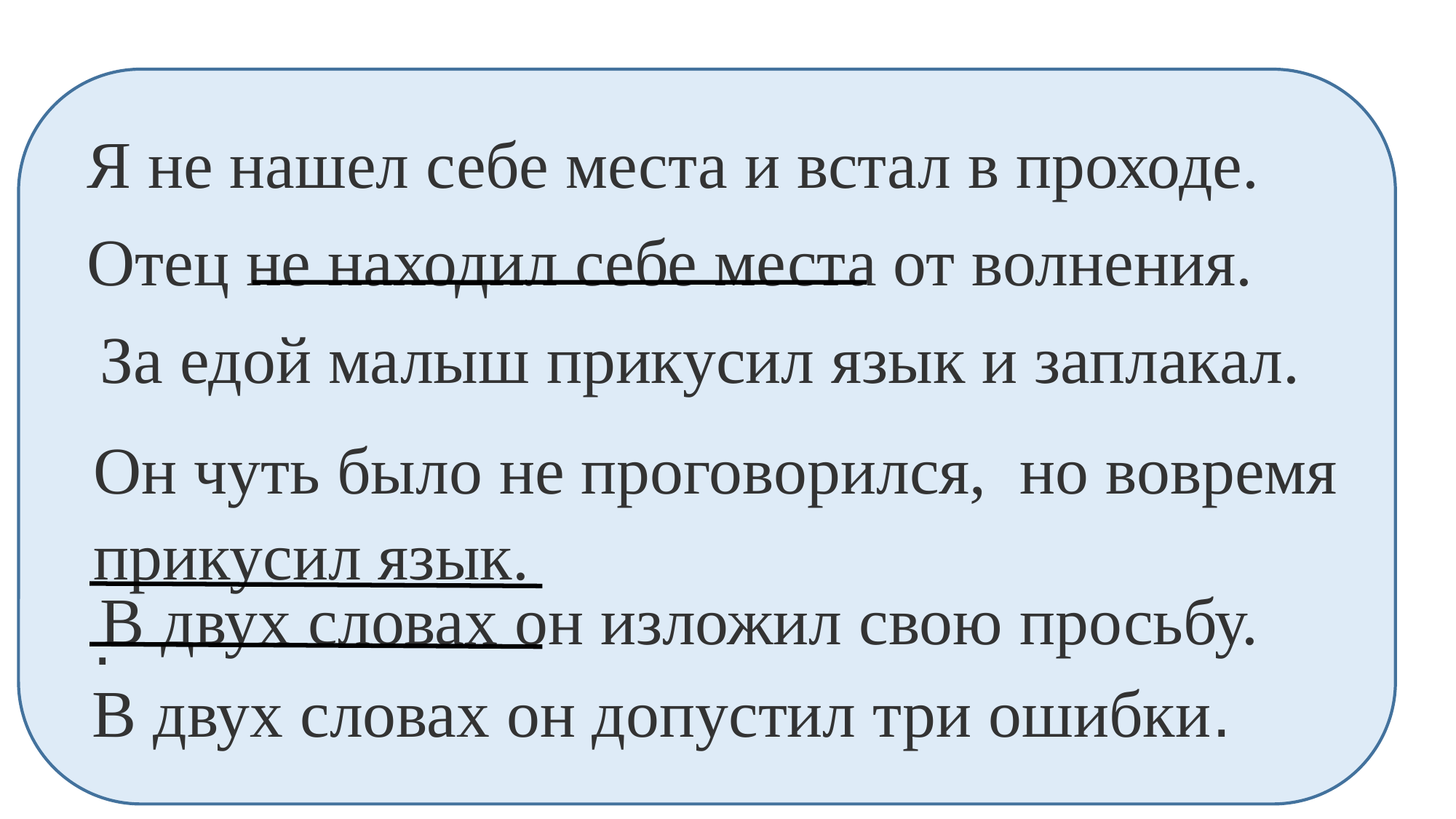

Я не нашел себе места и встал в проходе.
Отец не находил себе места от волнения.

За едой малыш прикусил язык и заплакал.
Он чуть было не проговорился,  но вовремя прикусил язык.
.
В двух словах он изложил свою просьбу.

В двух словах он допустил три ошибки.